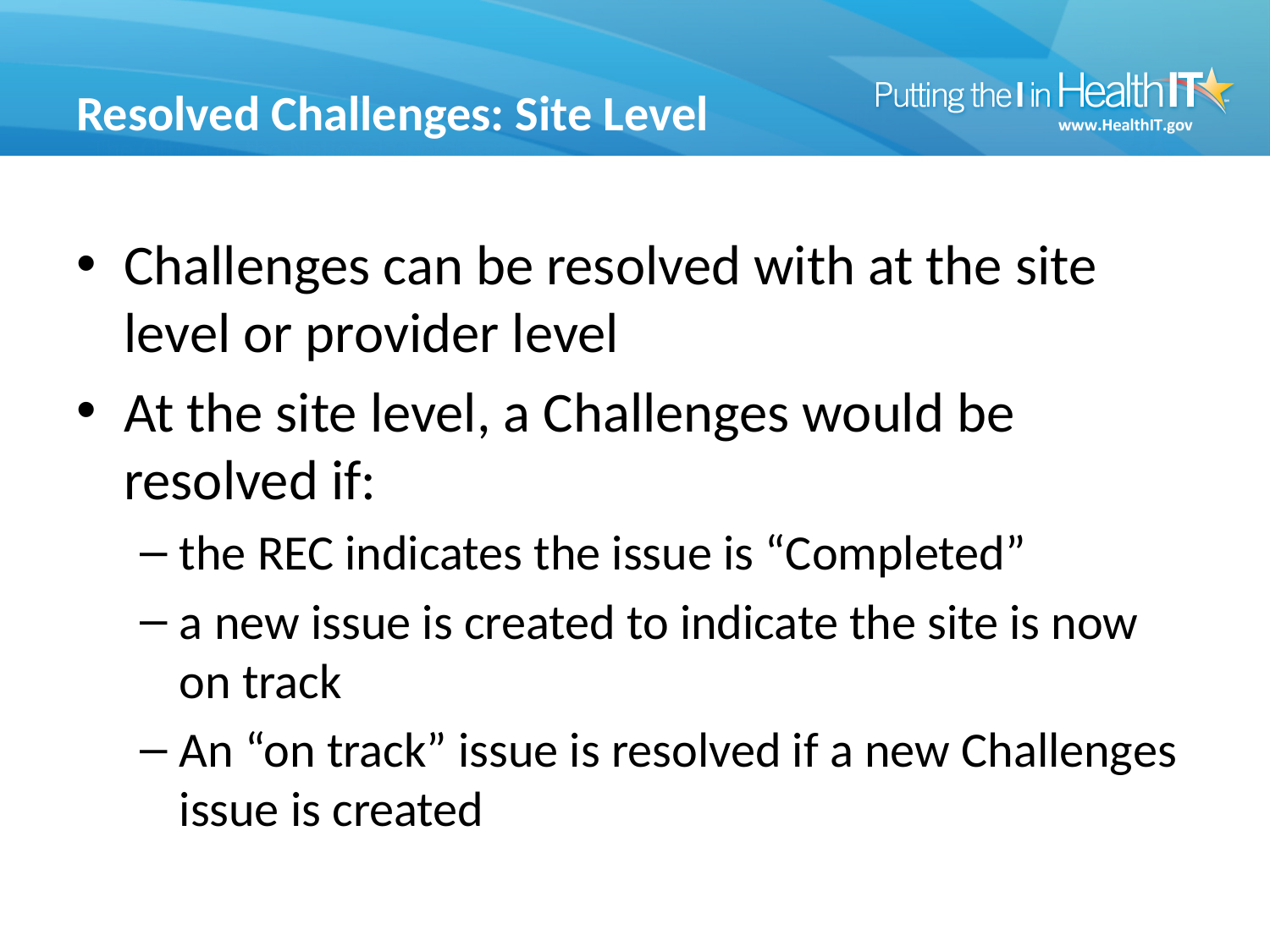

# Resolved Challenges: Site Level
Challenges can be resolved with at the site level or provider level
At the site level, a Challenges would be resolved if:
the REC indicates the issue is “Completed”
a new issue is created to indicate the site is now on track
An “on track” issue is resolved if a new Challenges issue is created